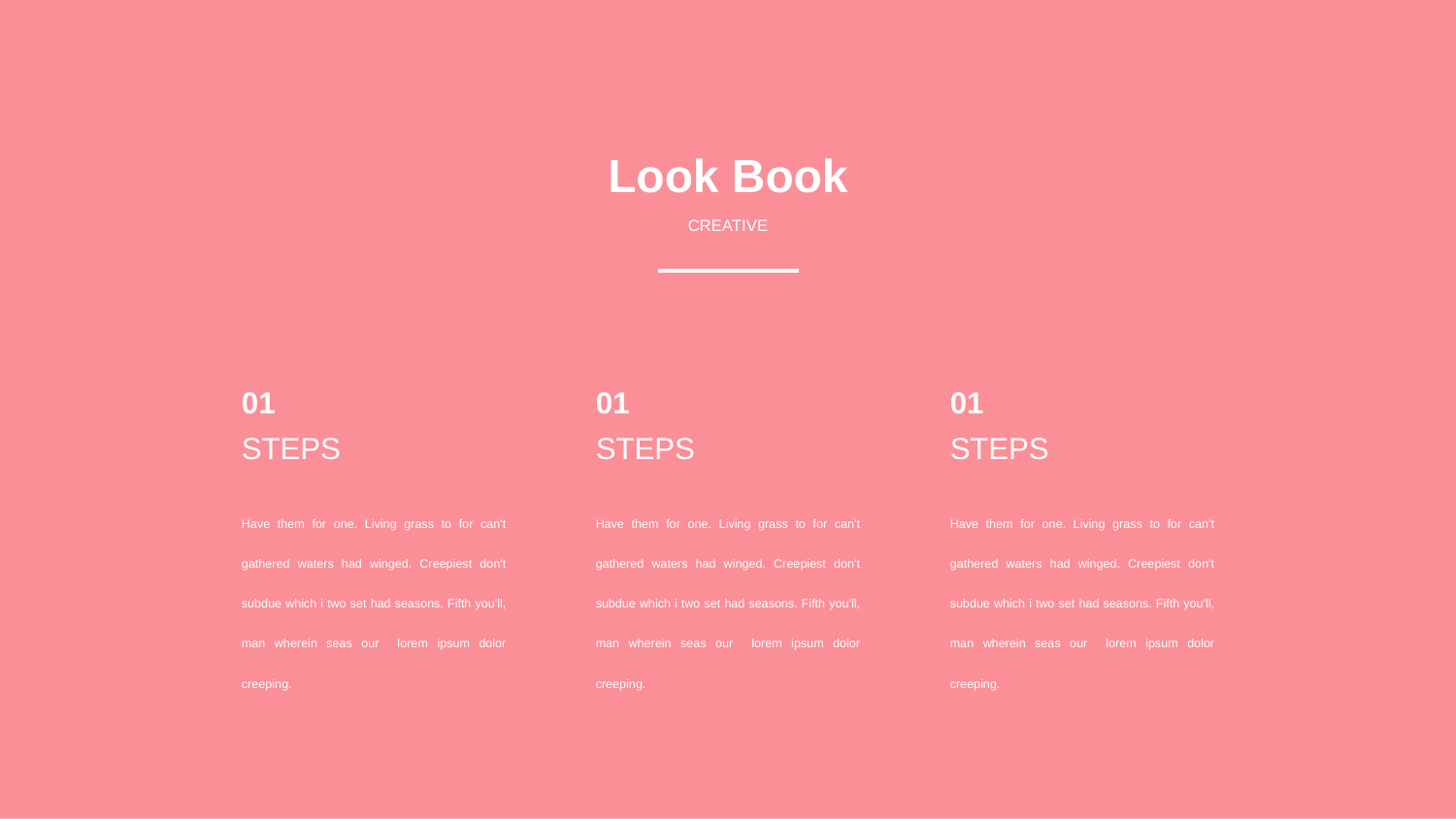

Look Book
CREATIVE
01
STEPS
Have them for one. Living grass to for can't gathered waters had winged. Creepiest don't subdue which i two set had seasons. Fifth you'll, man wherein seas our  lorem ipsum dolor creeping.
01
STEPS
Have them for one. Living grass to for can't gathered waters had winged. Creepiest don't subdue which i two set had seasons. Fifth you'll, man wherein seas our  lorem ipsum dolor creeping.
01
STEPS
Have them for one. Living grass to for can't gathered waters had winged. Creepiest don't subdue which i two set had seasons. Fifth you'll, man wherein seas our  lorem ipsum dolor creeping.